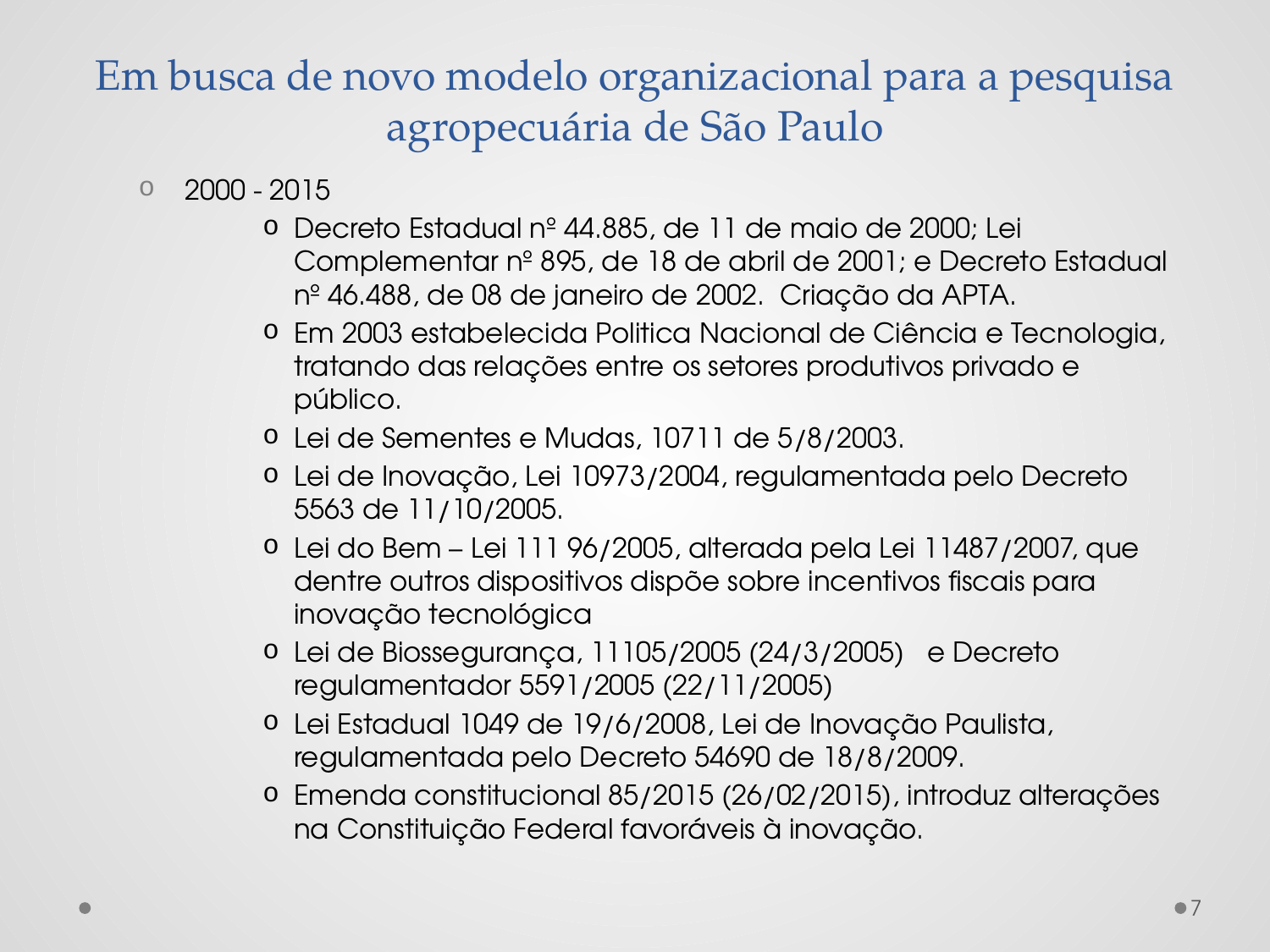

# Em busca de novo modelo organizacional para a pesquisa agropecuária de São Paulo
 2000 - 2015
Decreto Estadual nº 44.885, de 11 de maio de 2000; Lei Complementar nº 895, de 18 de abril de 2001; e Decreto Estadual nº 46.488, de 08 de janeiro de 2002.  Criação da APTA.
Em 2003 estabelecida Politica Nacional de Ciência e Tecnologia, tratando das relações entre os setores produtivos privado e público.
Lei de Sementes e Mudas, 10711 de 5/8/2003.
Lei de Inovação, Lei 10973/2004, regulamentada pelo Decreto 5563 de 11/10/2005.
Lei do Bem – Lei 111 96/2005, alterada pela Lei 11487/2007, que dentre outros dispositivos dispõe sobre incentivos fiscais para inovação tecnológica
Lei de Biossegurança, 11105/2005 (24/3/2005)   e Decreto regulamentador 5591/2005 (22/11/2005)
Lei Estadual 1049 de 19/6/2008, Lei de Inovação Paulista, regulamentada pelo Decreto 54690 de 18/8/2009.
Emenda constitucional 85/2015 (26/02/2015), introduz alterações na Constituição Federal favoráveis à inovação.

7